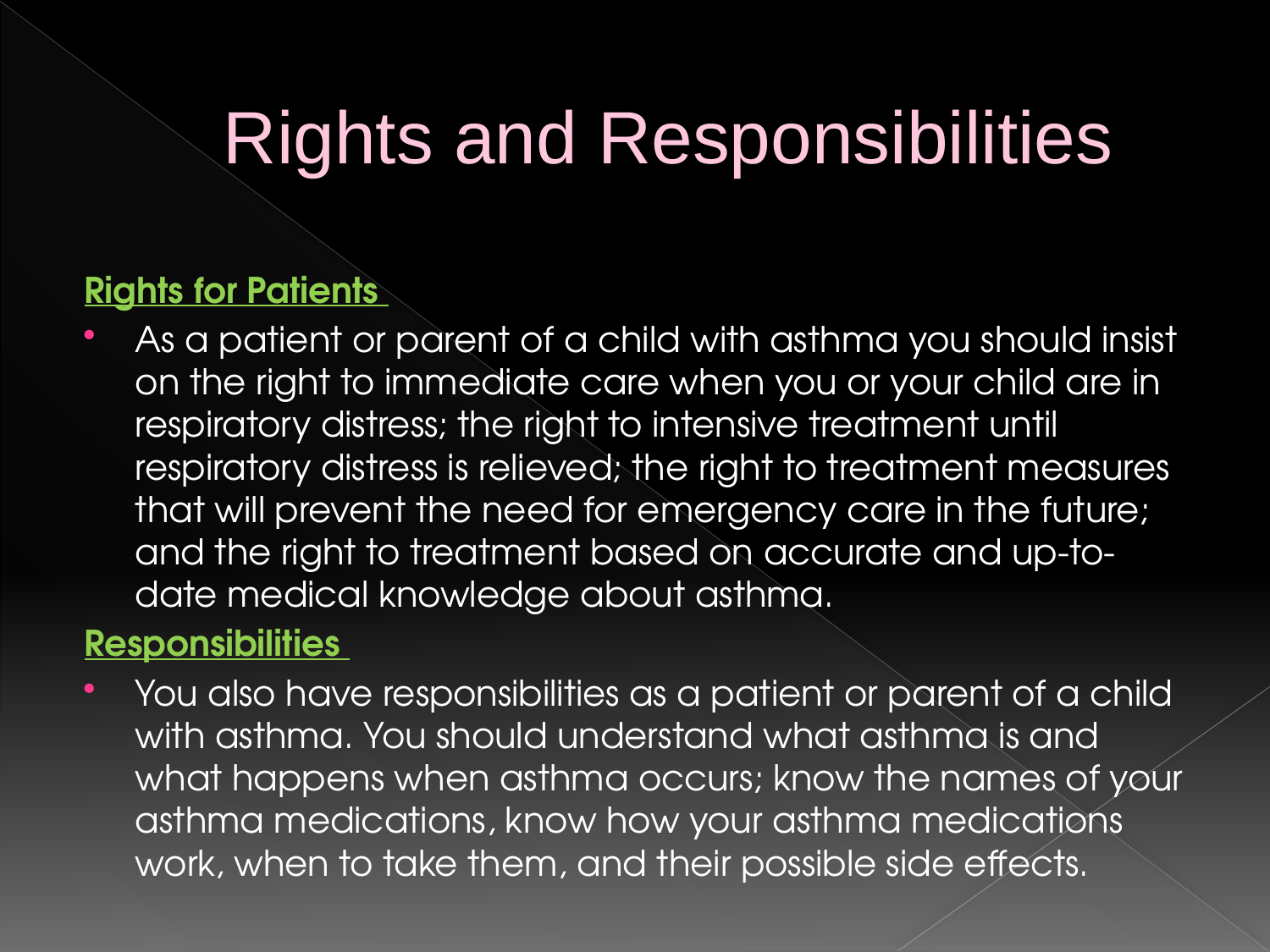

# Rights and Responsibilities
Rights for Patients
As a patient or parent of a child with asthma you should insist on the right to immediate care when you or your child are in respiratory distress; the right to intensive treatment until respiratory distress is relieved; the right to treatment measures that will prevent the need for emergency care in the future; and the right to treatment based on accurate and up-to-date medical knowledge about asthma.
Responsibilities
You also have responsibilities as a patient or parent of a child with asthma. You should understand what asthma is and what happens when asthma occurs; know the names of your asthma medications, know how your asthma medications work, when to take them, and their possible side effects.